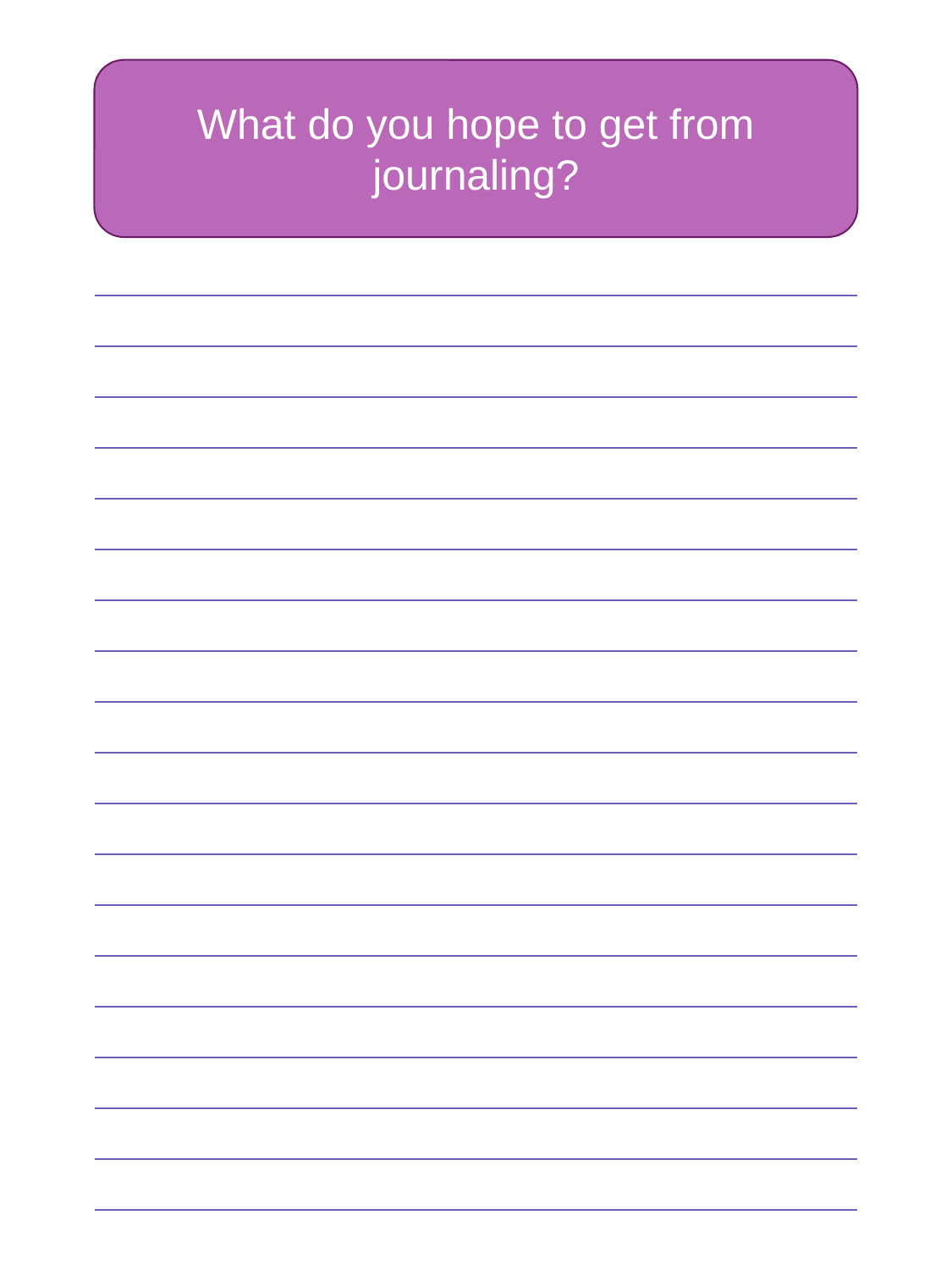

What do you hope to get from journaling?
|  |
| --- |
|  |
|  |
|  |
|  |
|  |
|  |
|  |
|  |
|  |
|  |
|  |
|  |
|  |
|  |
|  |
|  |
|  |